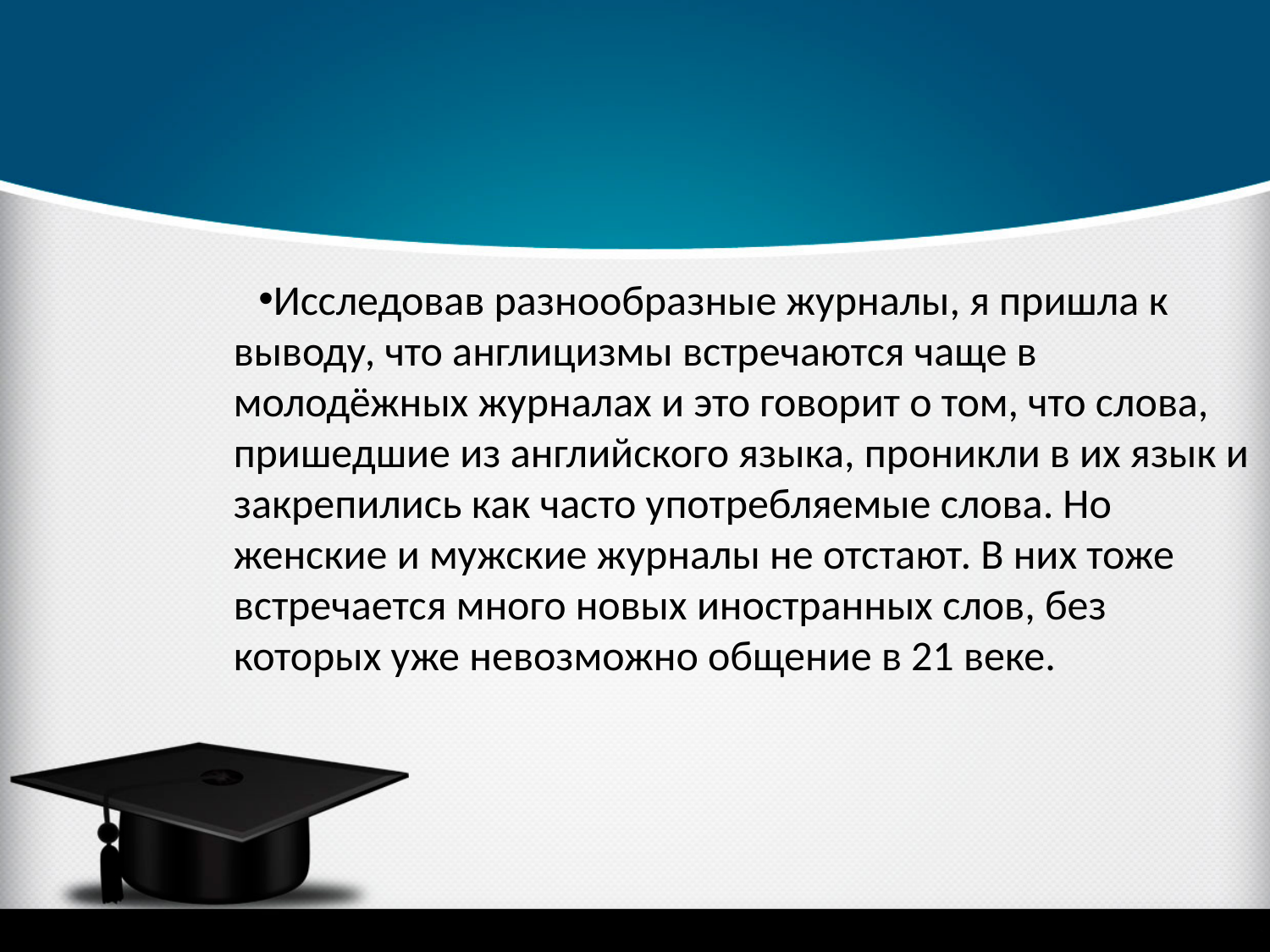

Исследовав разнообразные журналы, я пришла к выводу, что англицизмы встречаются чаще в молодёжных журналах и это говорит о том, что слова, пришедшие из английского языка, проникли в их язык и закрепились как часто употребляемые слова. Но женские и мужские журналы не отстают. В них тоже встречается много новых иностранных слов, без которых уже невозможно общение в 21 веке.